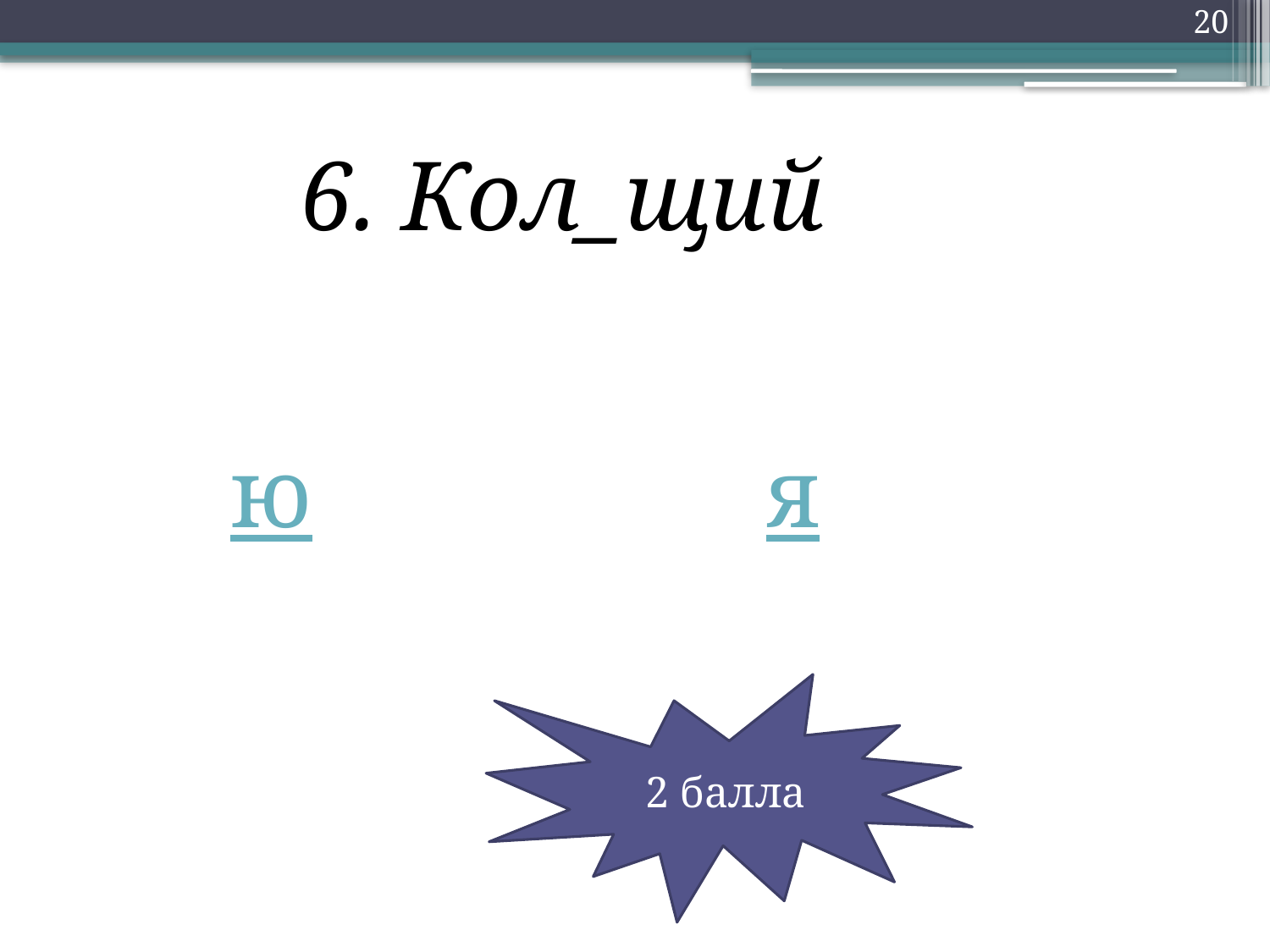

20
6. Кол_щий
ю
я
2 балла